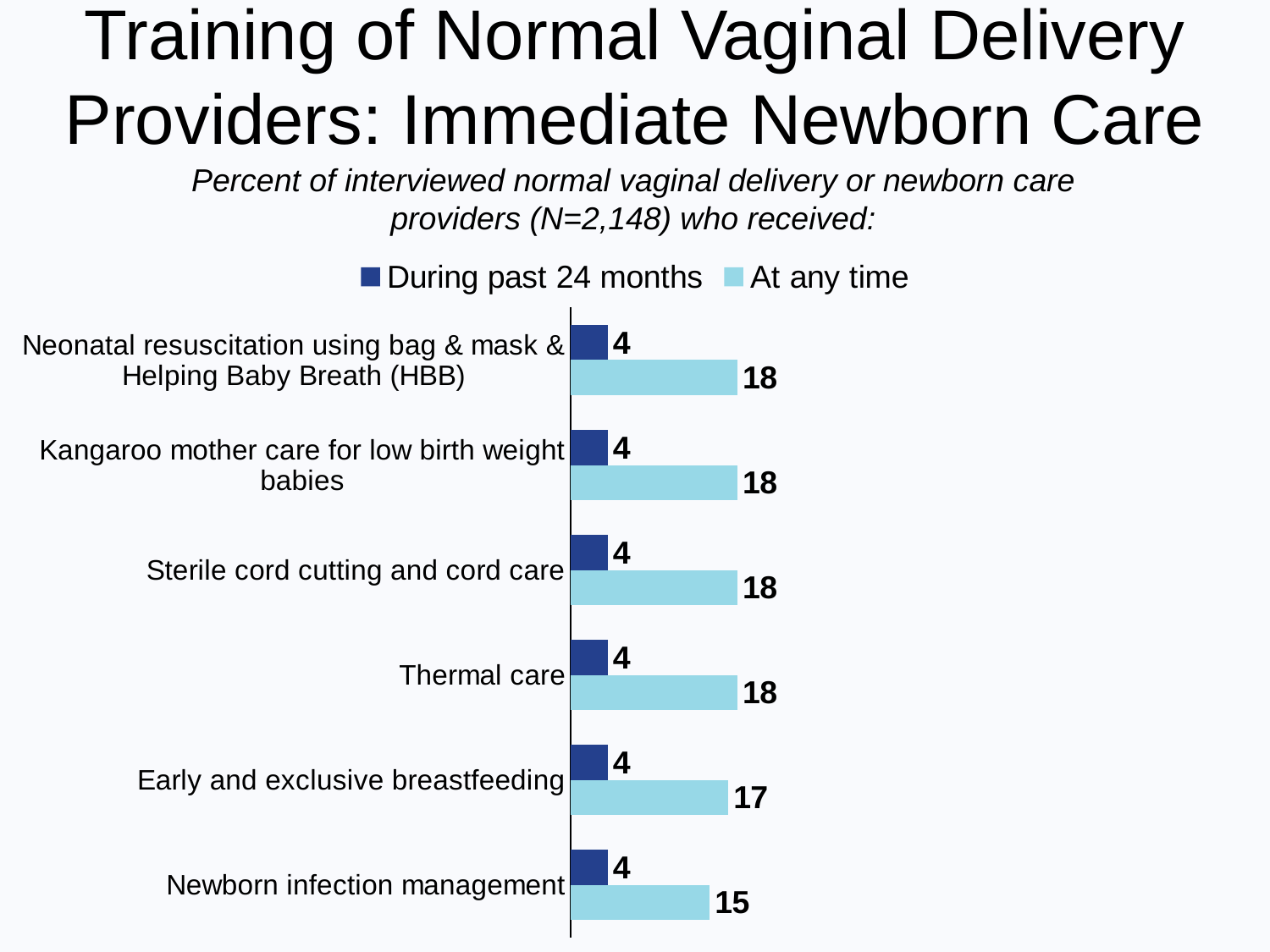

# Training of Normal Vaginal Delivery Providers: Immediate Newborn Care
Percent of interviewed normal vaginal delivery or newborn care
providers (N=2,148) who received:

### Chart

| Category | At any time | During past 24 months |
|---|---|---|
| Newborn infection management | 15.0 | 4.0 |
| Early and exclusive breastfeeding | 17.0 | 4.0 |
| Thermal care | 18.0 | 4.0 |
| Sterile cord cutting and cord care | 18.0 | 4.0 |
| Kangaroo mother care for low birth weight babies | 18.0 | 4.0 |
| Neonatal resuscitation using bag & mask & Helping Baby Breath (HBB) | 18.0 | 4.0 |